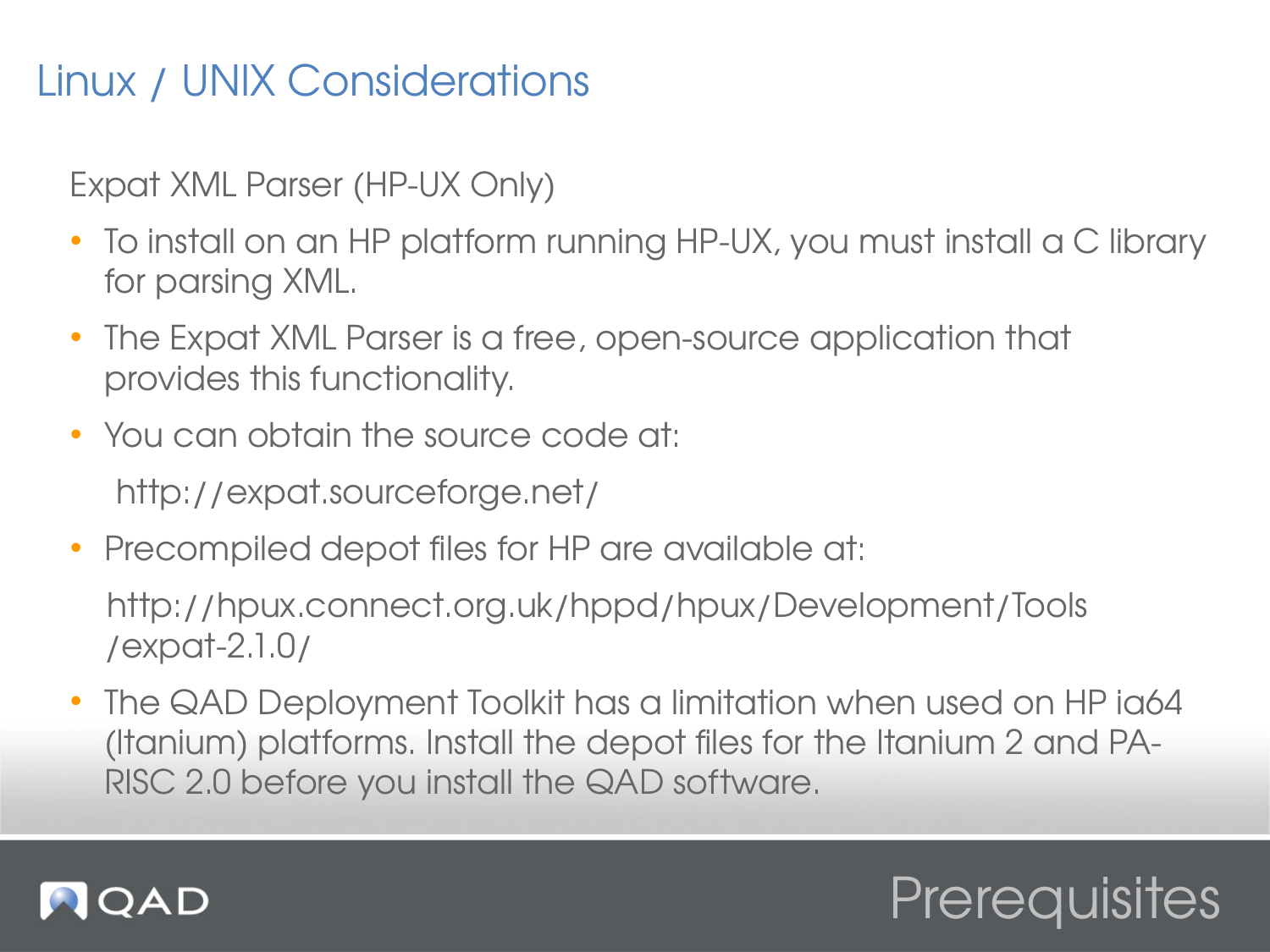

Linux / UNIX Considerations
Expat XML Parser (HP-UX Only)
To install on an HP platform running HP-UX, you must install a C library for parsing XML.
The Expat XML Parser is a free, open-source application that provides this functionality.
You can obtain the source code at:
     http://expat.sourceforge.net/
Precompiled depot files for HP are available at:
    http://hpux.connect.org.uk/hppd/hpux/Development/Tools
/expat-2.1.0/
The QAD Deployment Toolkit has a limitation when used on HP ia64 (Itanium) platforms. Install the depot files for the Itanium 2 and PA-RISC 2.0 before you install the QAD software.

# Prerequisites